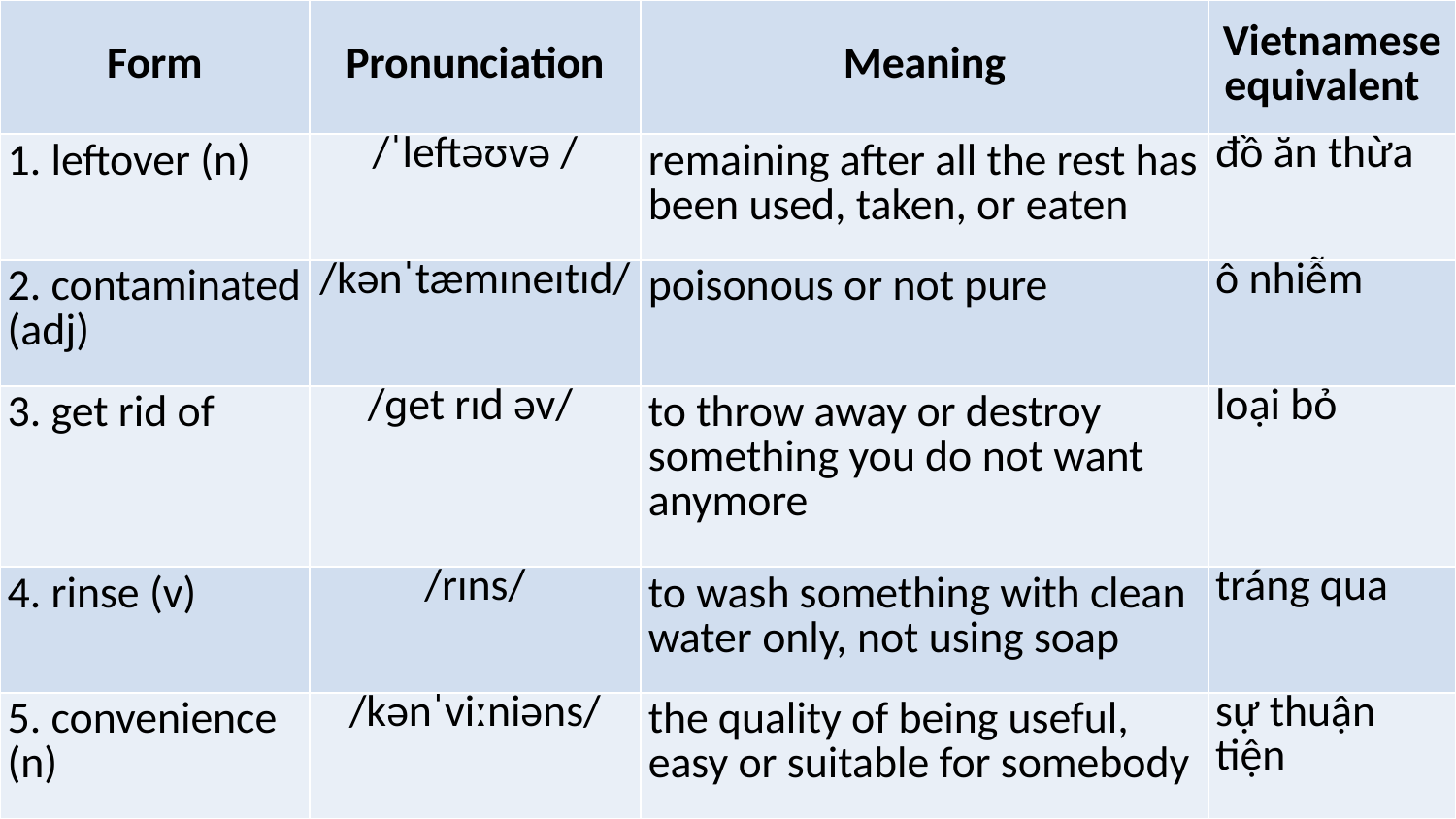

| Form | Pronunciation | Meaning | Vietnamese equivalent |
| --- | --- | --- | --- |
| 1. leftover (n) | /ˈleftəʊvə / | remaining after all the rest has been used, taken, or eaten | đồ ăn thừa |
| 2. contaminated (adj) | /kənˈtæmɪneɪtɪd/ | poisonous or not pure | ô nhiễm |
| 3. get rid of | /ɡet rɪd əv/ | to throw away or destroy something you do not want anymore | loại bỏ |
| 4. rinse (v) | /rɪns/ | to wash something with clean water only, not using soap | tráng qua |
| 5. convenience (n) | /kənˈviːniəns/ | the quality of being useful, easy or suitable for somebody | sự thuận tiện |